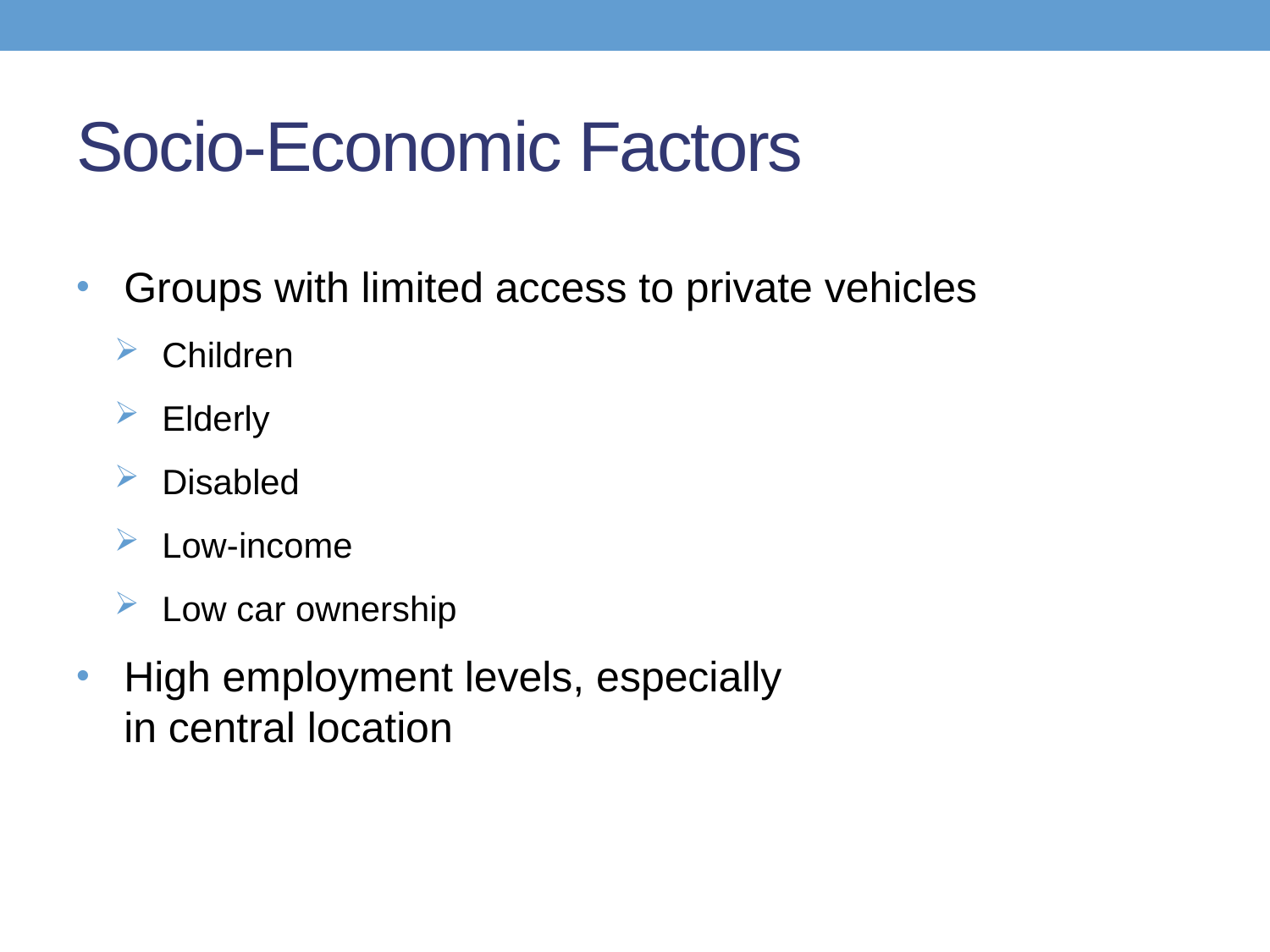

# Socio-Economic Factors
Groups with limited access to private vehicles
Children
Elderly
Disabled
Low-income
Low car ownership
High employment levels, especially
in central location